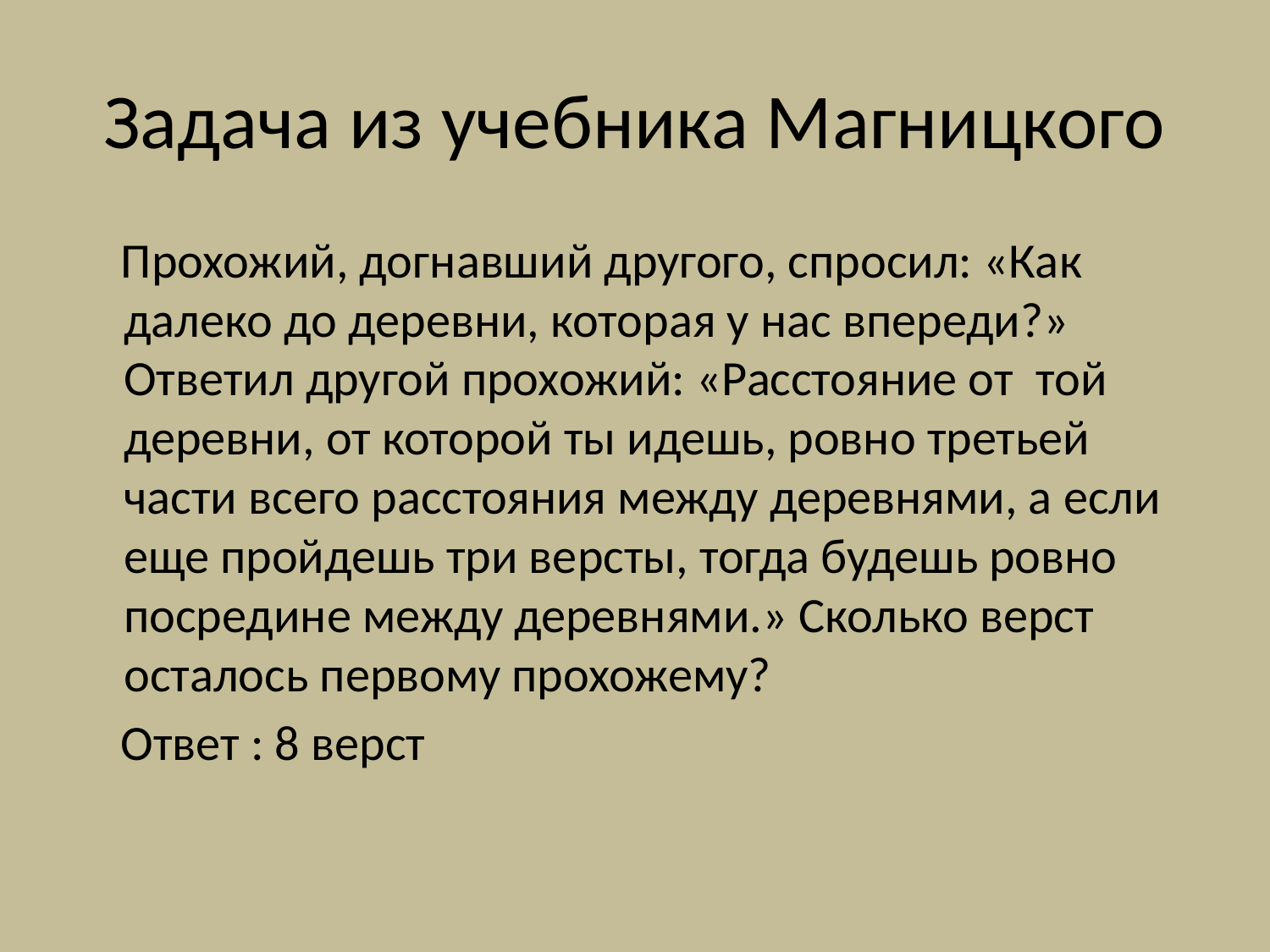

# Задача из учебника Магницкого
    Прохожий, догнавший другого, спросил: «Как далеко до деревни, которая у нас впереди?» Ответил другой прохожий: «Расстояние от  той  деревни, от которой ты идешь, ровно третьей части всего расстояния между деревнями, а если еще пройдешь три версты, тогда будешь ровно посредине между деревнями.» Сколько верст осталось первому прохожему?
    Ответ : 8 верст